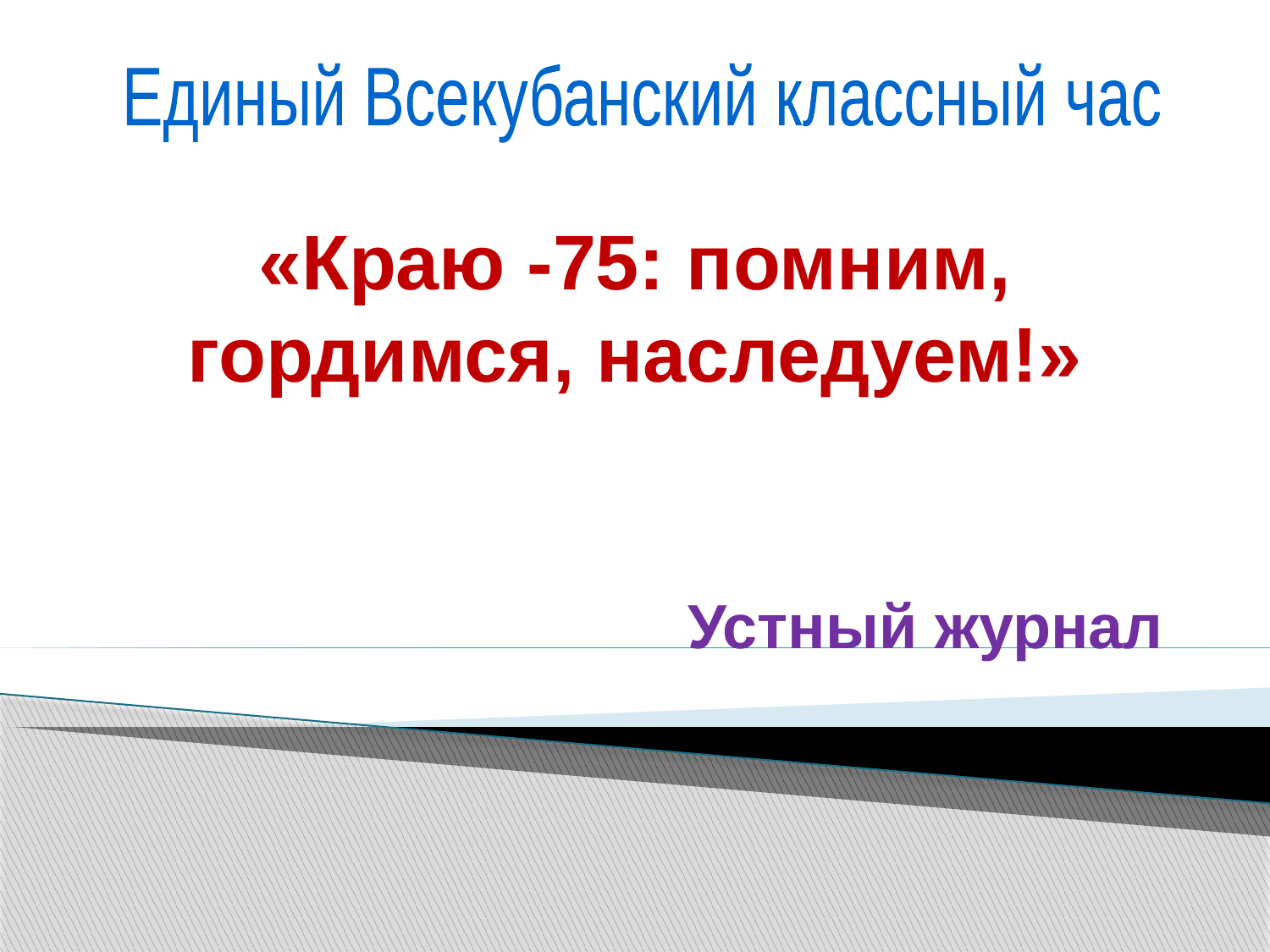

Единый Всекубанский классный час
# «Краю -75: помним, гордимся, наследуем!»

Устный журнал